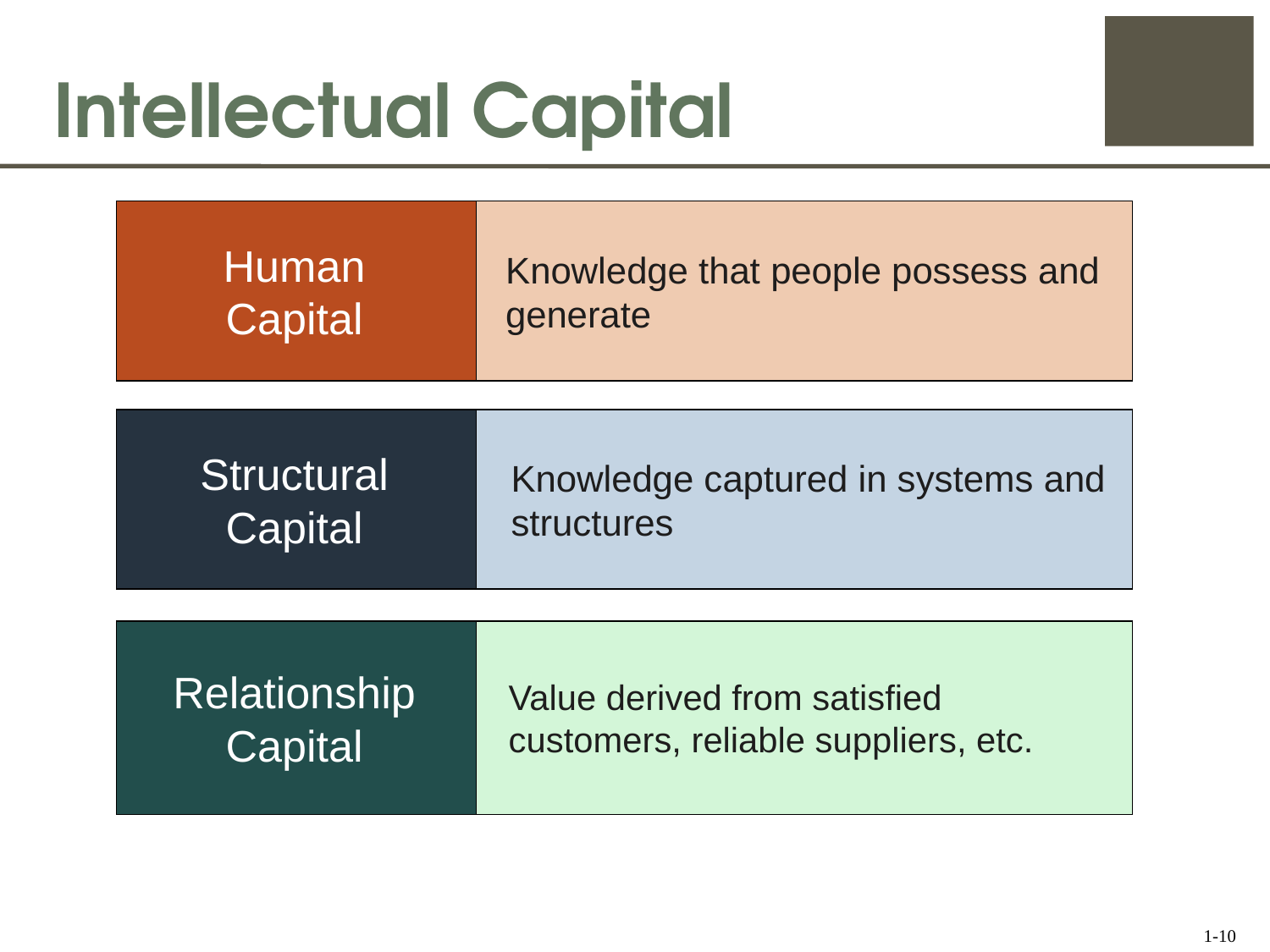

# Intellectual Capital
Human
Capital
Knowledge that people possess and generate
Structural
Capital
Knowledge captured in systems and structures
Relationship Capital
Value derived from satisfied customers, reliable suppliers, etc.